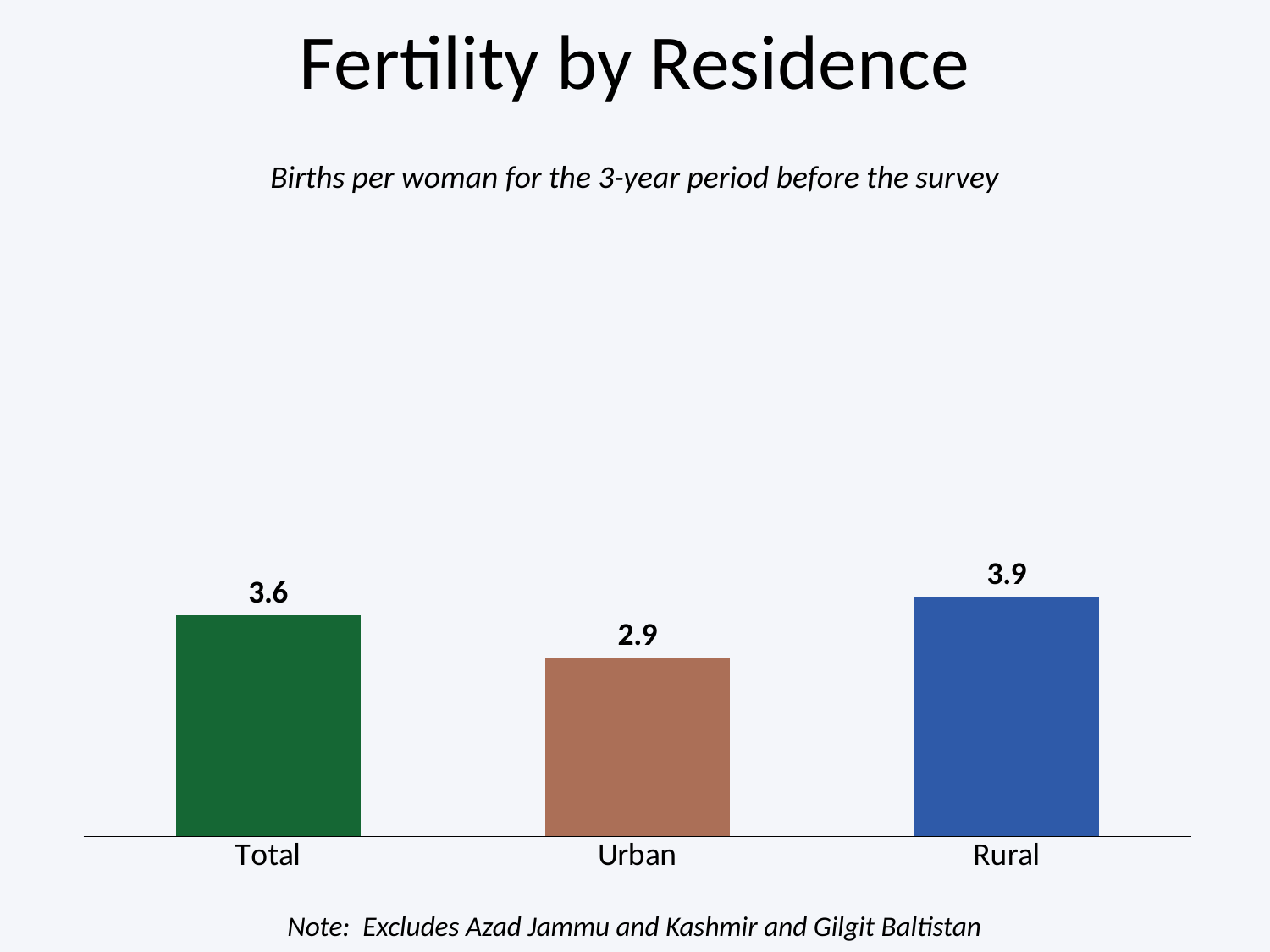

# Fertility by Residence
Births per woman for the 3-year period before the survey

### Chart

| Category | Series 1 |
|---|---|
| Total | 3.6 |
| Urban | 2.9 |
| Rural | 3.9 |
Note:  Excludes Azad Jammu and Kashmir and Gilgit Baltistan